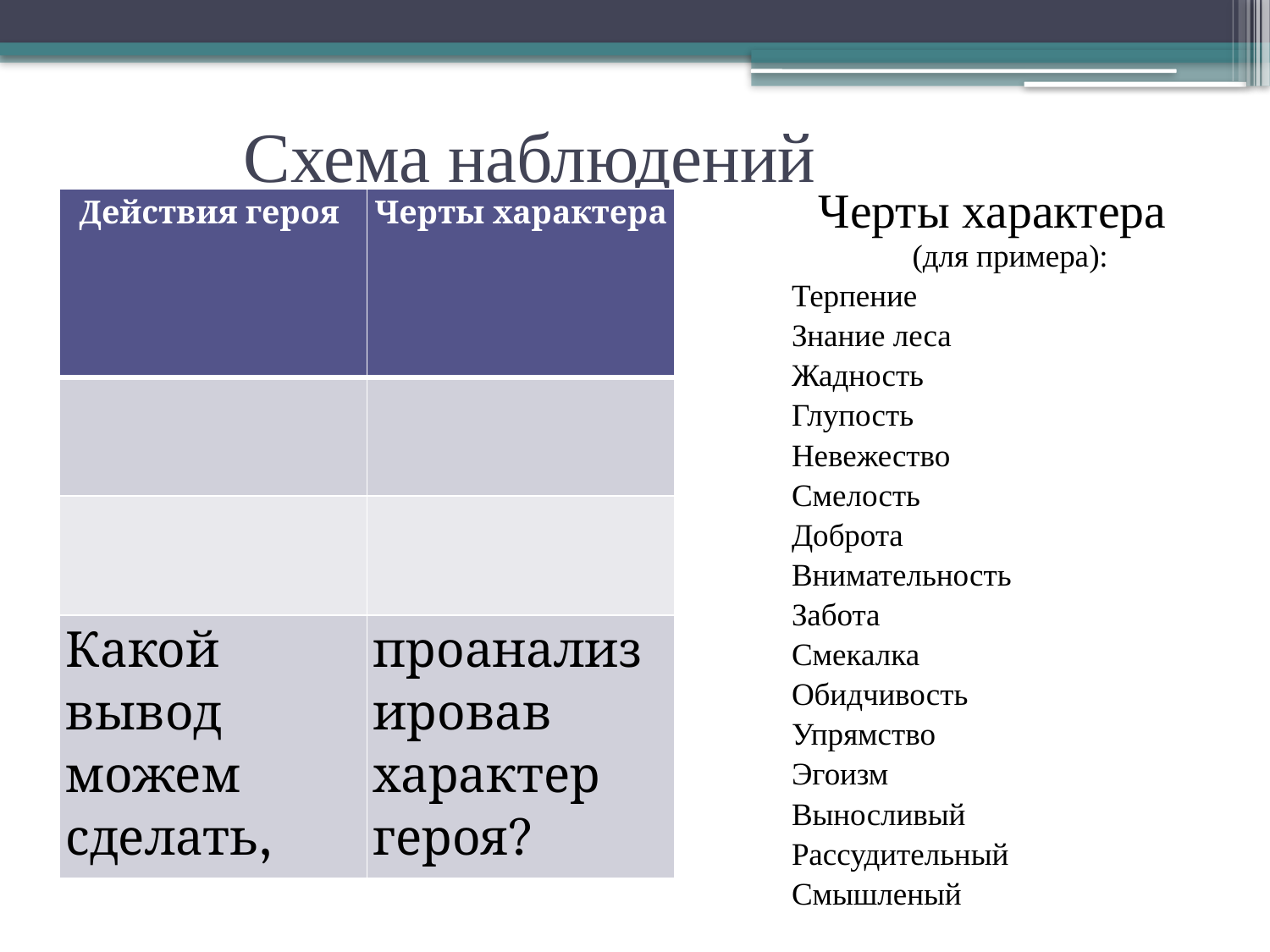

# Схема наблюдений
Черты характера (для примера):
Терпение
Знание леса
Жадность
Глупость
Невежество
Смелость
Доброта
Внимательность
Забота
Смекалка
Обидчивость
Упрямство
Эгоизм
Выносливый
Рассудительный
Смышленый

| Действия героя | Черты характера |
| --- | --- |
|  |  |
|  |  |
| Какой вывод можем сделать, | проанализировав характер героя? |